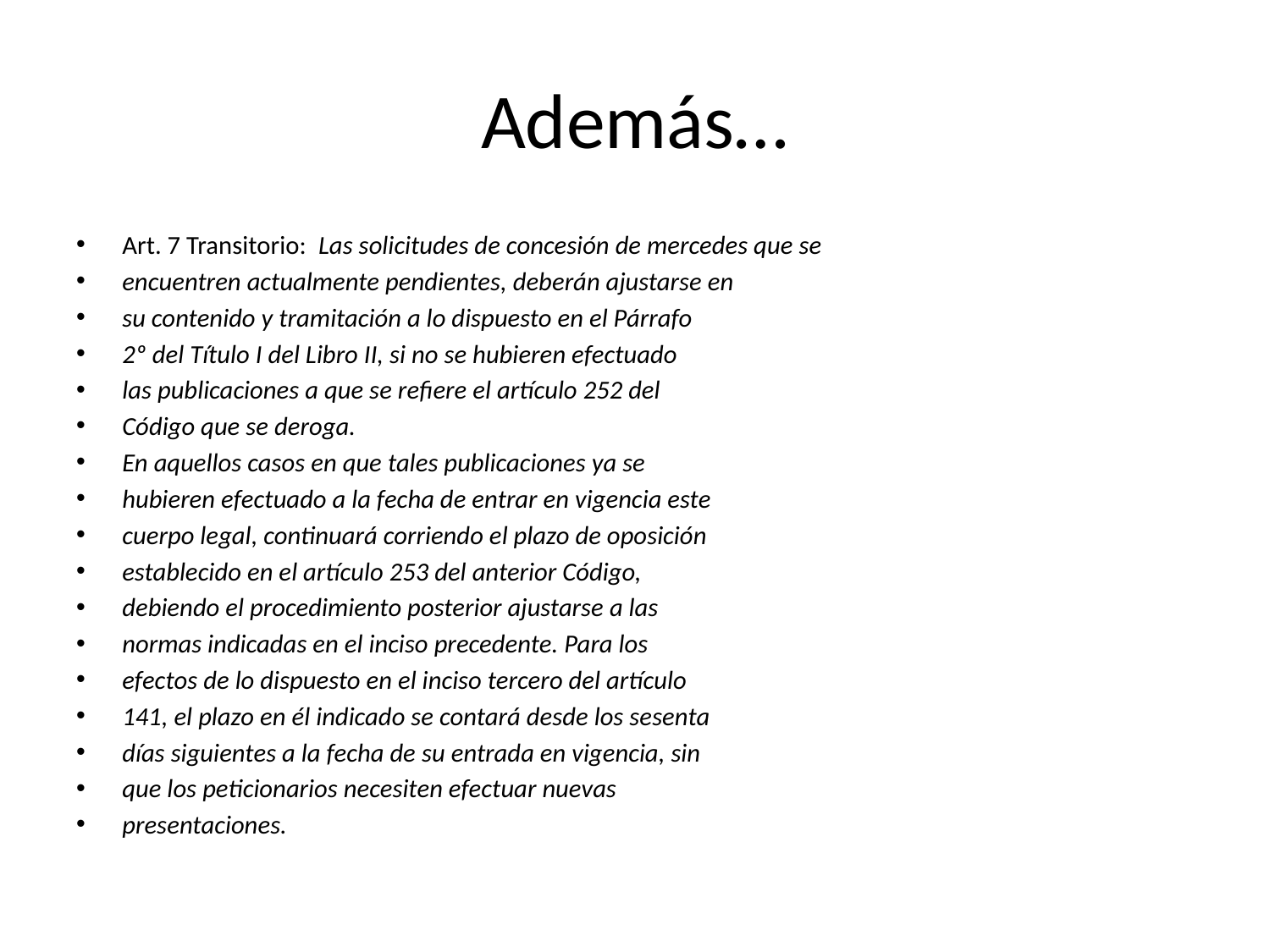

# Además…
Art. 7 Transitorio:  Las solicitudes de concesión de mercedes que se
encuentren actualmente pendientes, deberán ajustarse en
su contenido y tramitación a lo dispuesto en el Párrafo
2º del Título I del Libro II, si no se hubieren efectuado
las publicaciones a que se refiere el artículo 252 del
Código que se deroga.
En aquellos casos en que tales publicaciones ya se
hubieren efectuado a la fecha de entrar en vigencia este
cuerpo legal, continuará corriendo el plazo de oposición
establecido en el artículo 253 del anterior Código,
debiendo el procedimiento posterior ajustarse a las
normas indicadas en el inciso precedente. Para los
efectos de lo dispuesto en el inciso tercero del artículo
141, el plazo en él indicado se contará desde los sesenta
días siguientes a la fecha de su entrada en vigencia, sin
que los peticionarios necesiten efectuar nuevas
presentaciones.